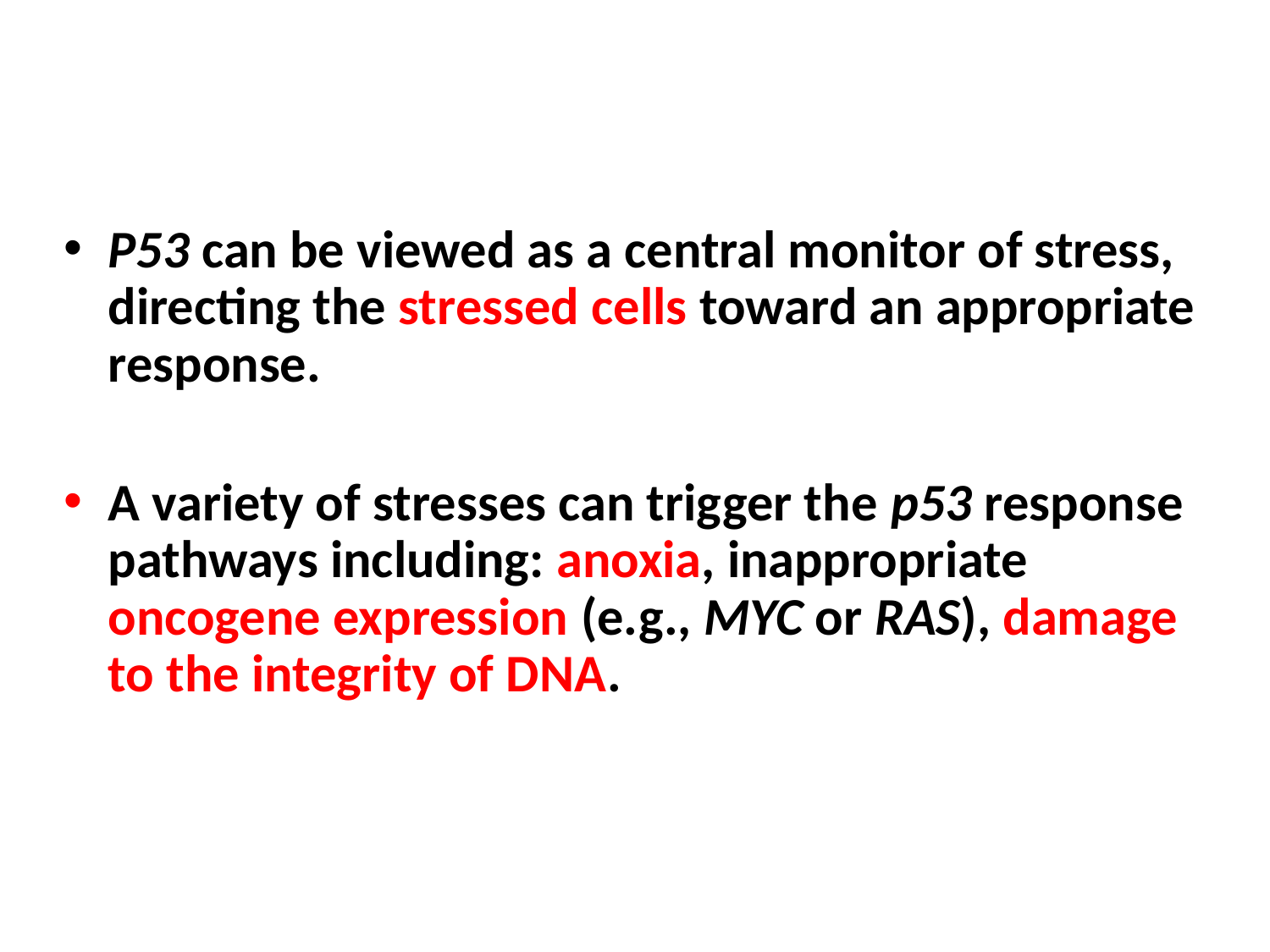

P53 can be viewed as a central monitor of stress, directing the stressed cells toward an appropriate response.

A variety of stresses can trigger the p53 response pathways including: anoxia, inappropriate oncogene expression (e.g., MYC or RAS), damage to the integrity of DNA.